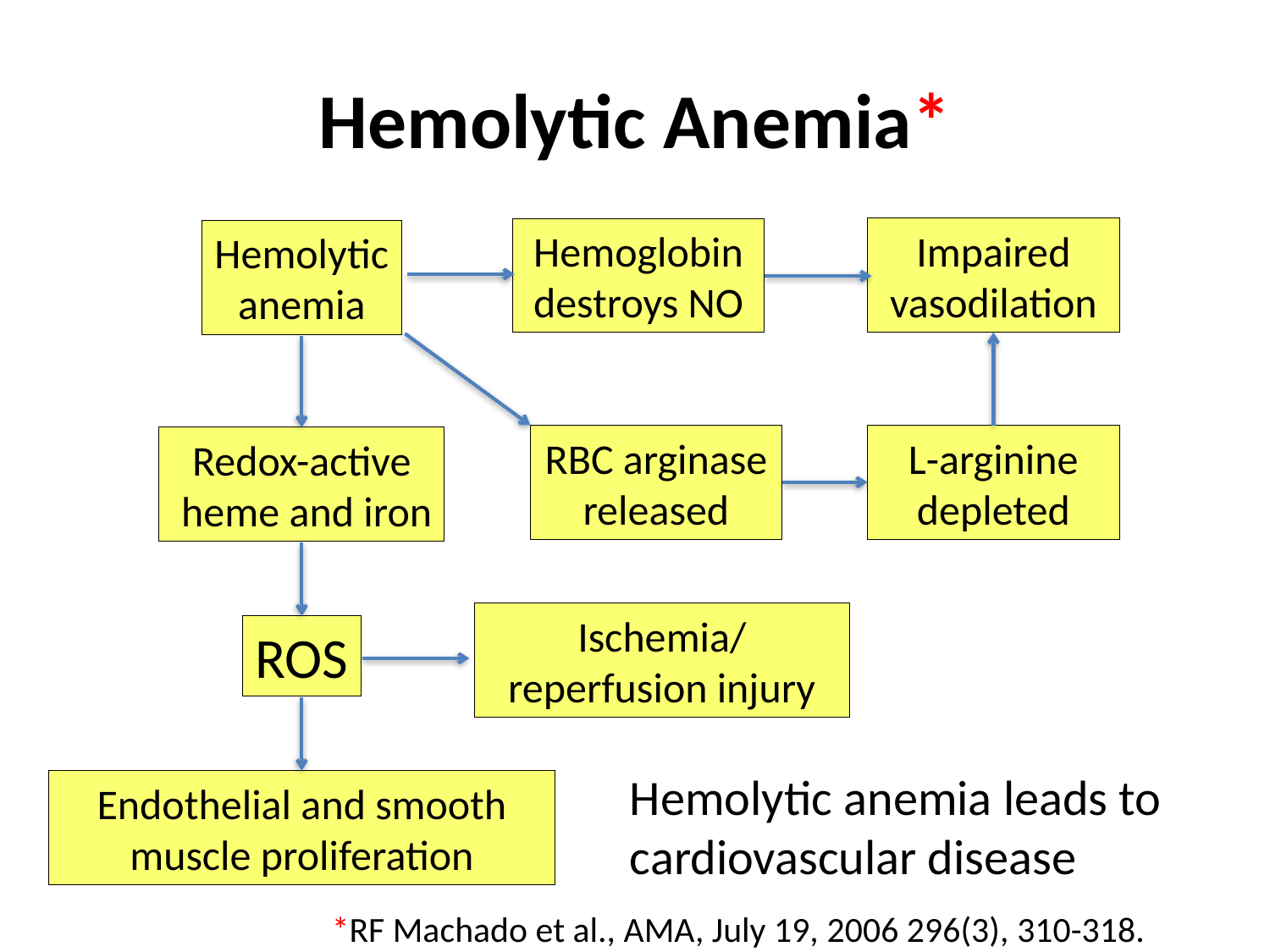

# Hemolytic Anemia*
Impaired vasodilation
Hemoglobin destroys NO
Hemolytic
anemia
RBC arginase released
L-arginine depleted
Redox-active
 heme and iron
Ischemia/reperfusion injury
ROS
Hemolytic anemia leads to cardiovascular disease
Endothelial and smooth muscle proliferation
*RF Machado et al., AMA, July 19, 2006 296(3), 310-318.